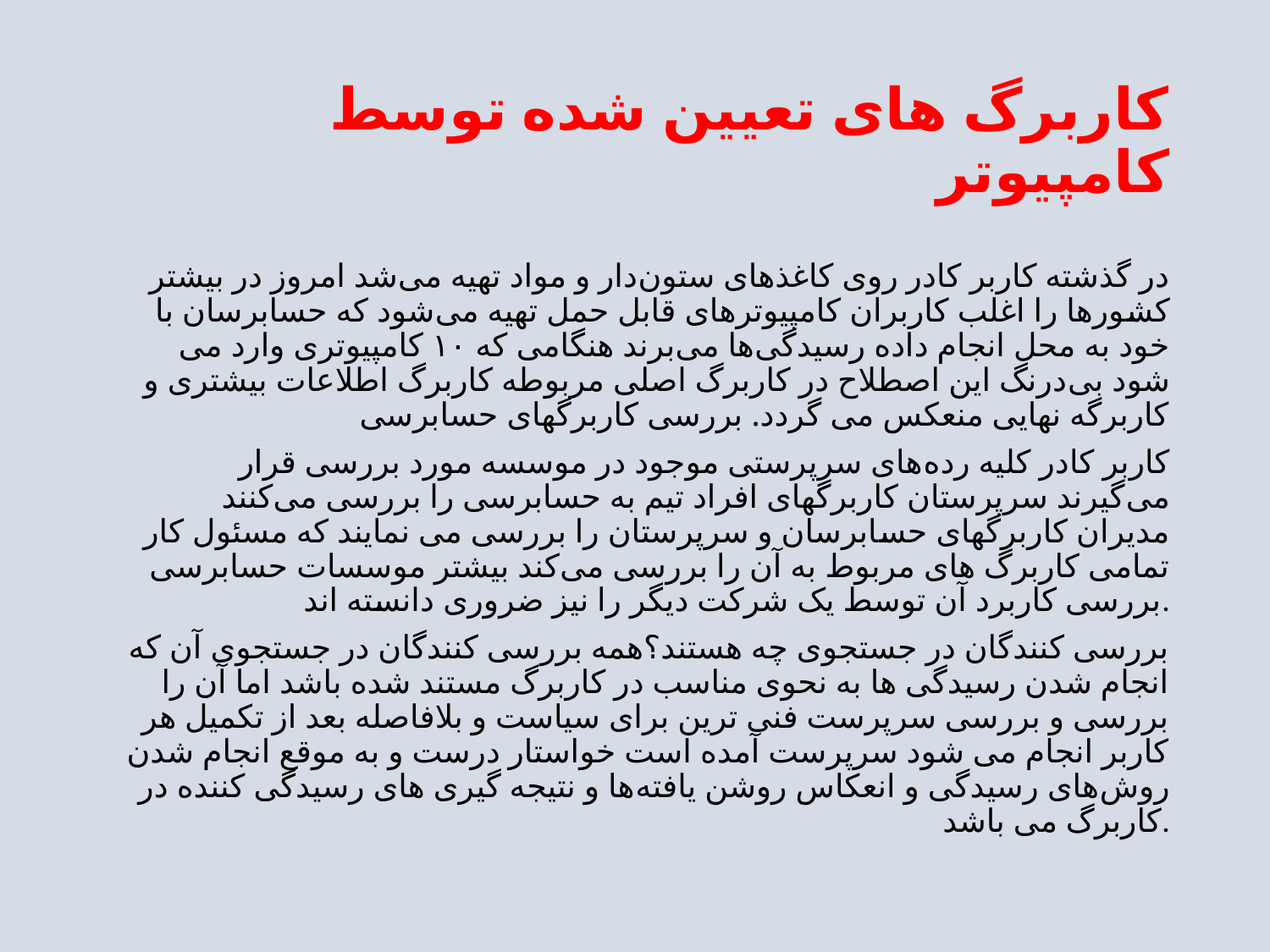

# کاربرگ های تعیین شده توسط کامپیوتر
در گذشته کاربر کادر روی کاغذهای ستون‌دار و مواد تهیه می‌شد امروز در بیشتر کشورها را اغلب کاربران کامپیوترهای قابل حمل تهیه می‌شود که حسابرسان با خود به محل انجام داده رسیدگی‌ها می‌برند هنگامی که ۱۰ کامپیوتری وارد می شود بی‌درنگ این اصطلاح در کاربرگ اصلی مربوطه کاربرگ اطلاعات بیشتری و کاربرگه نهایی منعکس می گردد. بررسی کاربرگهای حسابرسی
کاربر کادر کلیه رده‌های سرپرستی موجود در موسسه مورد بررسی قرار می‌گیرند سرپرستان کاربرگهای افراد تیم به حسابرسی را بررسی می‌کنند مدیران کاربرگهای حسابرسان و سرپرستان را بررسی می نمایند که مسئول کار تمامی کاربرگ های مربوط به آن را بررسی می‌کند بیشتر موسسات حسابرسی بررسی کاربرد آن توسط یک شرکت دیگر را نیز ضروری دانسته اند.
بررسی کنندگان در جستجوی چه هستند؟همه بررسی کنندگان در جستجوی آن که انجام شدن رسیدگی ها به نحوی مناسب در کاربرگ مستند شده باشد اما آن را بررسی و بررسی سرپرست فنی ترین برای سیاست و بلافاصله بعد از تکمیل هر کاربر انجام می شود سرپرست آمده است خواستار درست و به موقع انجام شدن روش‌های رسیدگی و انعکاس روشن یافته‌ها و نتیجه گیری های رسیدگی کننده در کاربرگ می باشد.